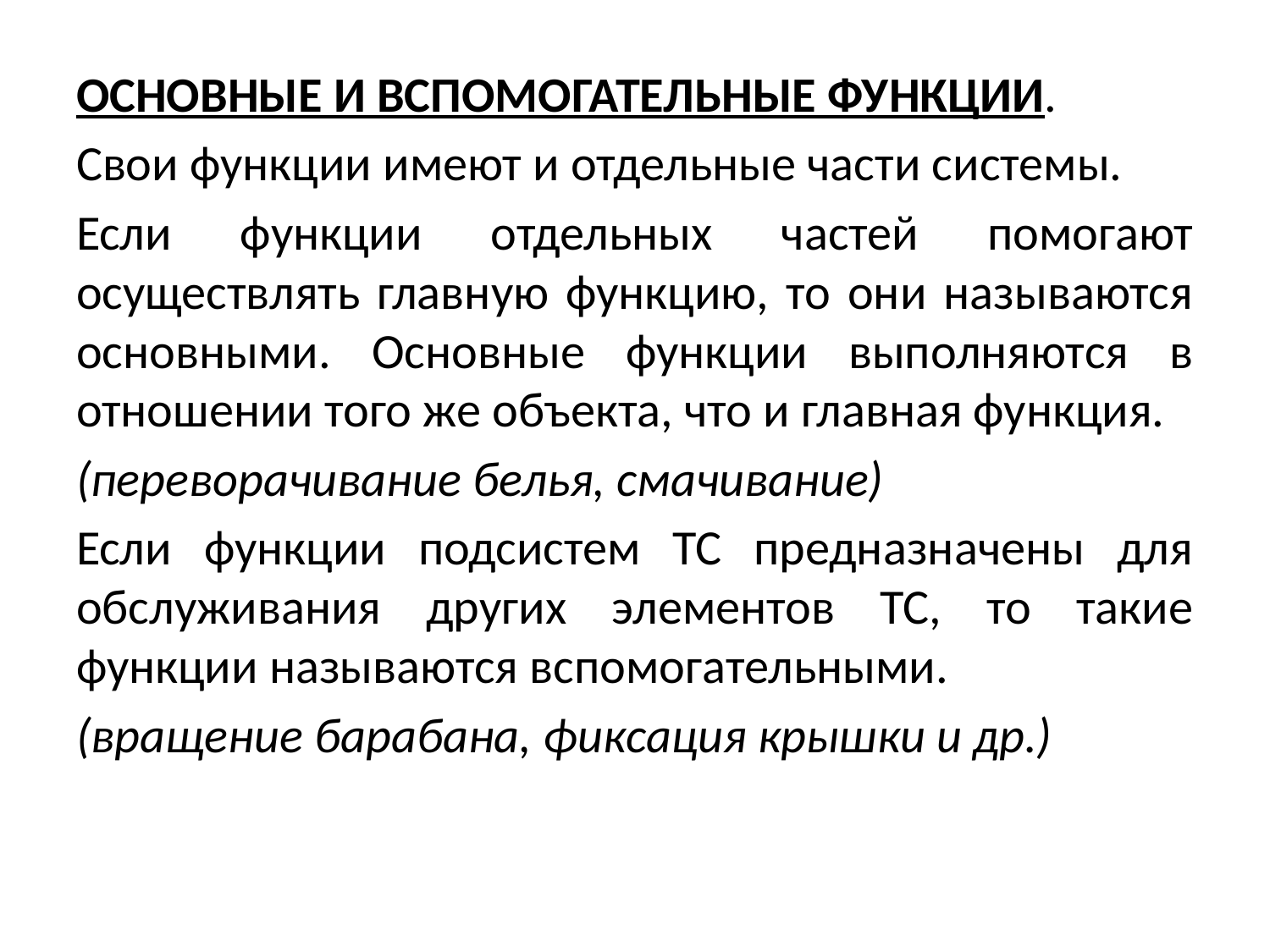

ОСНОВНЫЕ И ВСПОМОГАТЕЛЬНЫЕ ФУНКЦИИ.
Свои функции имеют и отдельные части системы.
Если функции отдельных частей помогают осуществлять главную функцию, то они называются основными. Основные функции выполняются в отношении того же объекта, что и главная функция.
(переворачивание белья, смачивание)
Если функции подсистем ТС предназначены для обслуживания других элементов ТС, то такие функции называются вспомогательными.
(вращение барабана, фиксация крышки и др.)